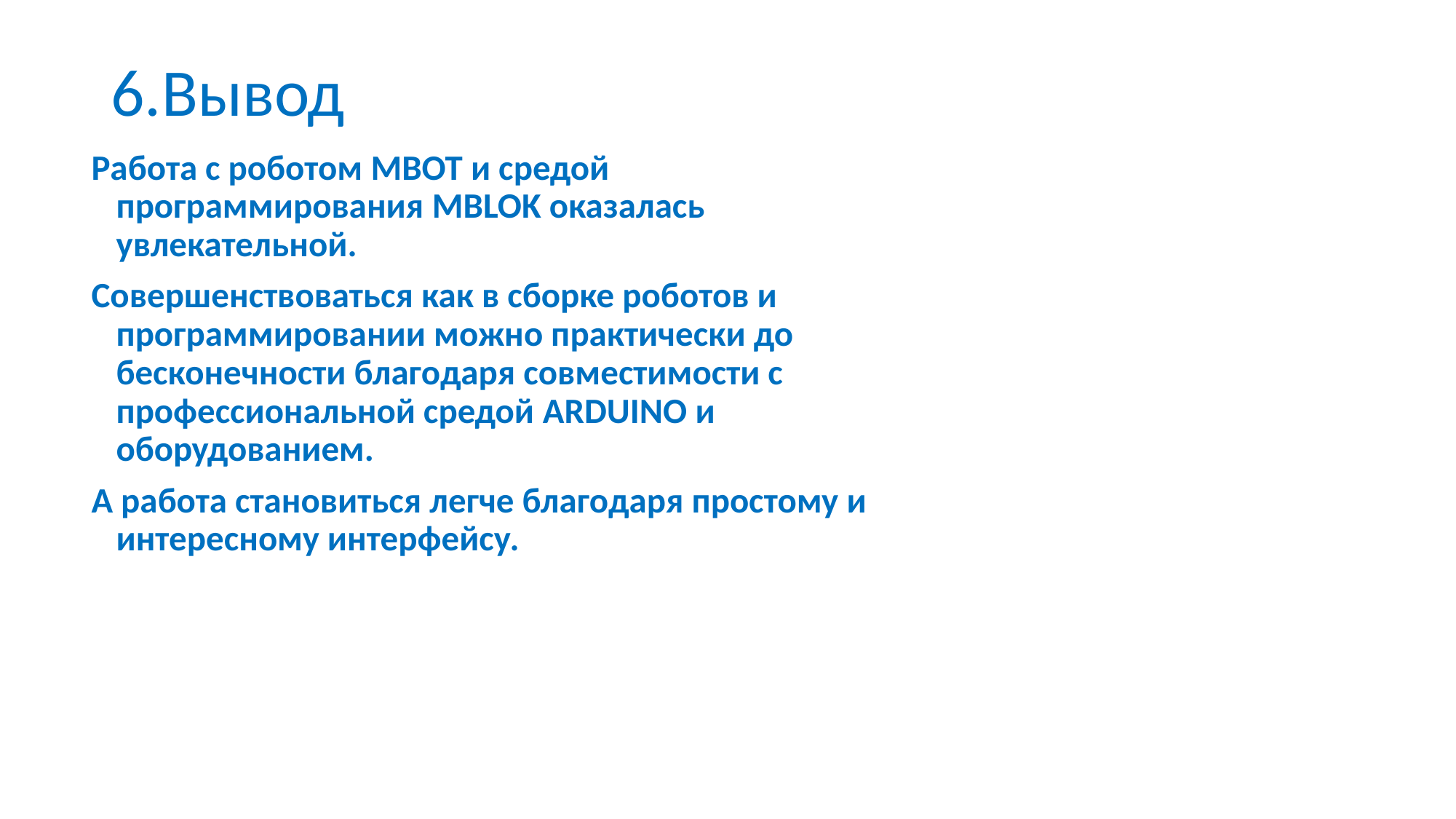

# 6.Вывод
Работа с роботом MBOT и средой программирования MBLOK оказалась увлекательной.
Совершенствоваться как в сборке роботов и программировании можно практически до бесконечности благодаря совместимости с профессиональной средой ARDUINO и оборудованием.
А работа становиться легче благодаря простому и интересному интерфейсу.